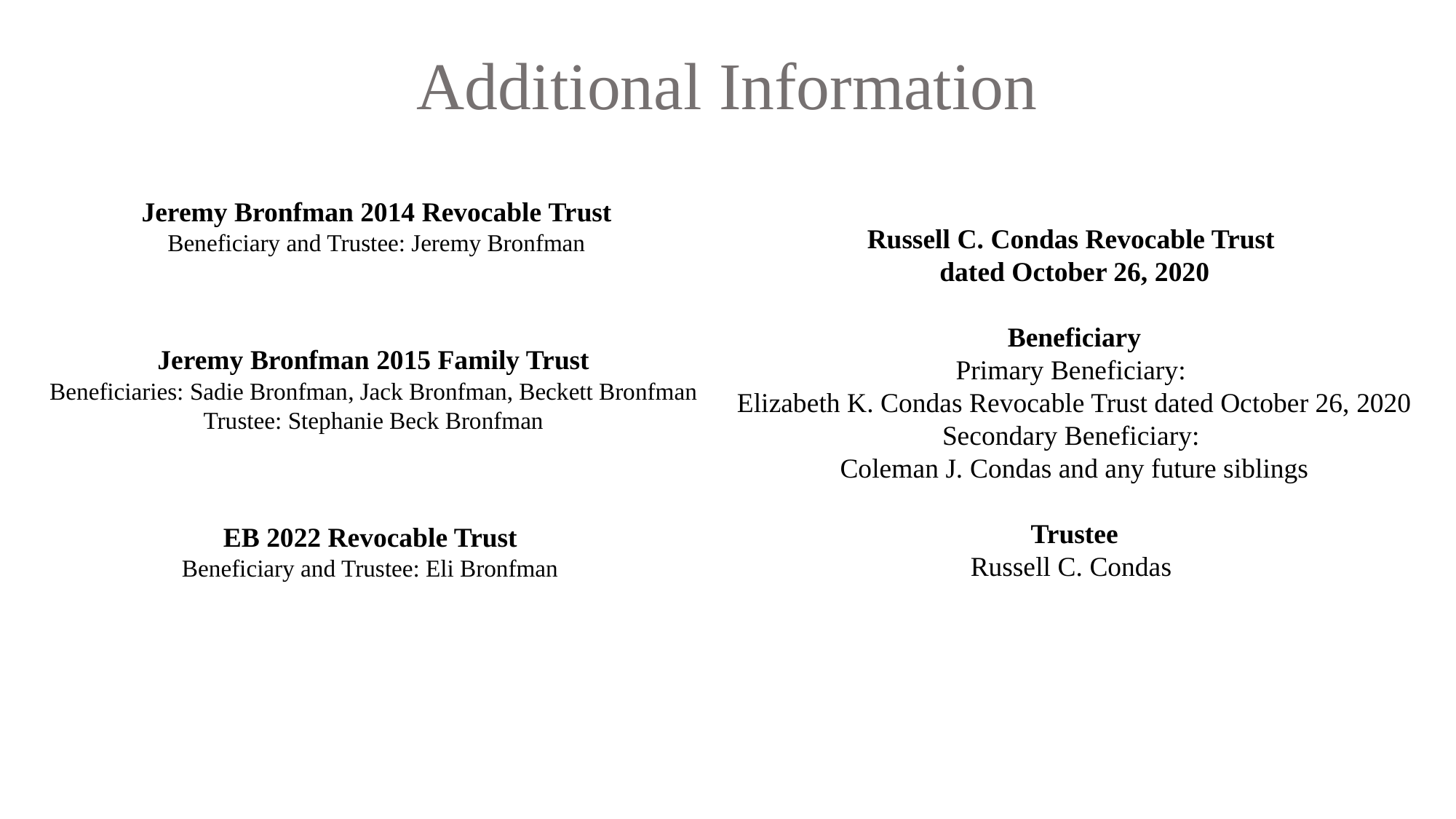

# Additional Information
Jeremy Bronfman 2014 Revocable Trust
Beneficiary and Trustee: Jeremy Bronfman
Russell C. Condas Revocable Trust
dated October 26, 2020

Beneficiary
Primary Beneficiary:
Elizabeth K. Condas Revocable Trust dated October 26, 2020
Secondary Beneficiary:
Coleman J. Condas and any future siblings

Trustee
Russell C. Condas

Jeremy Bronfman 2015 Family Trust​
Beneficiaries: Sadie Bronfman​, Jack Bronfman, Beckett Bronfman
Trustee: Stephanie Beck Bronfman​
EB 2022 Revocable Trust
Beneficiary and Trustee: Eli Bronfman